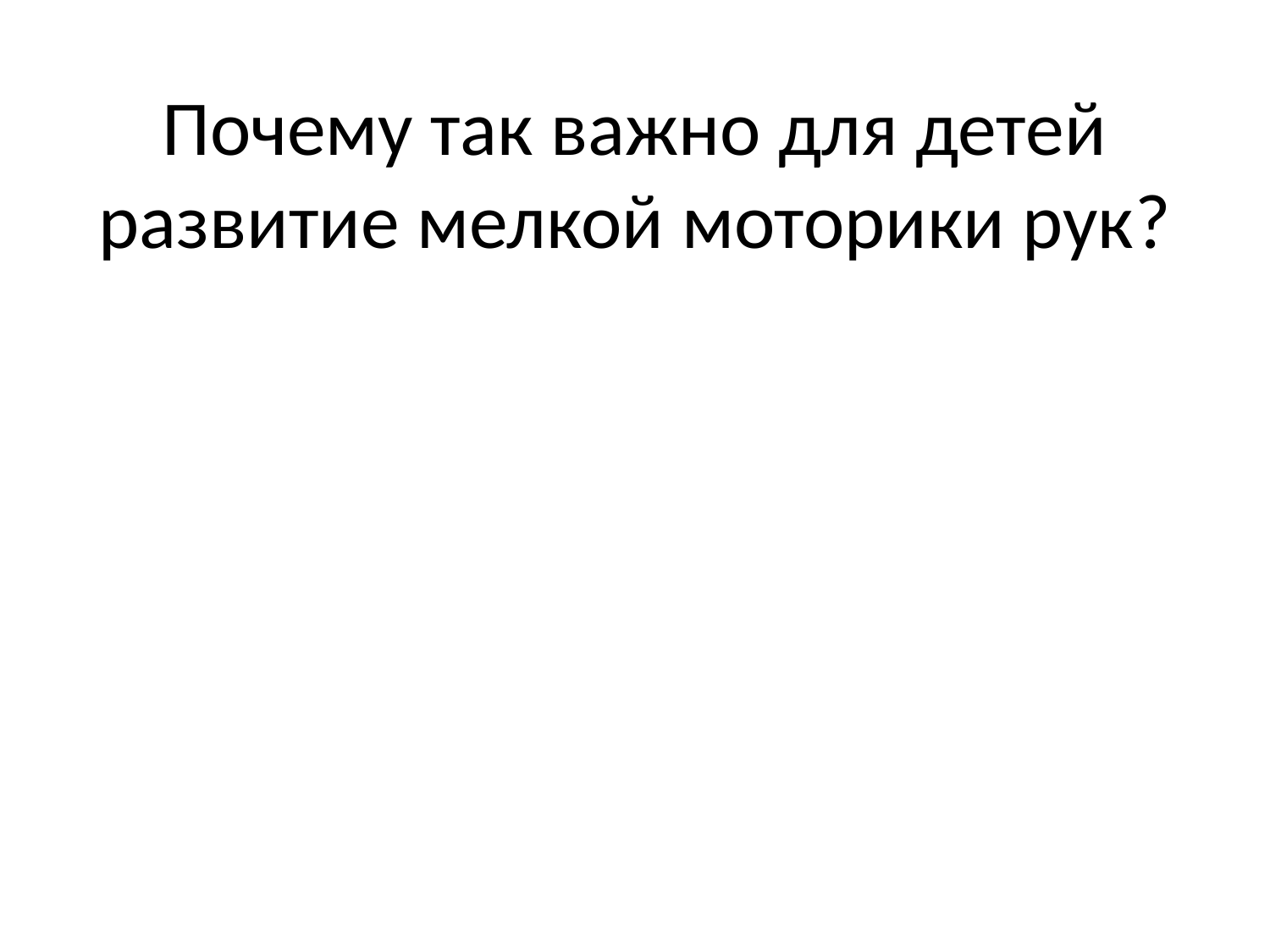

# Почему так важно для детей развитие мелкой моторики рук?